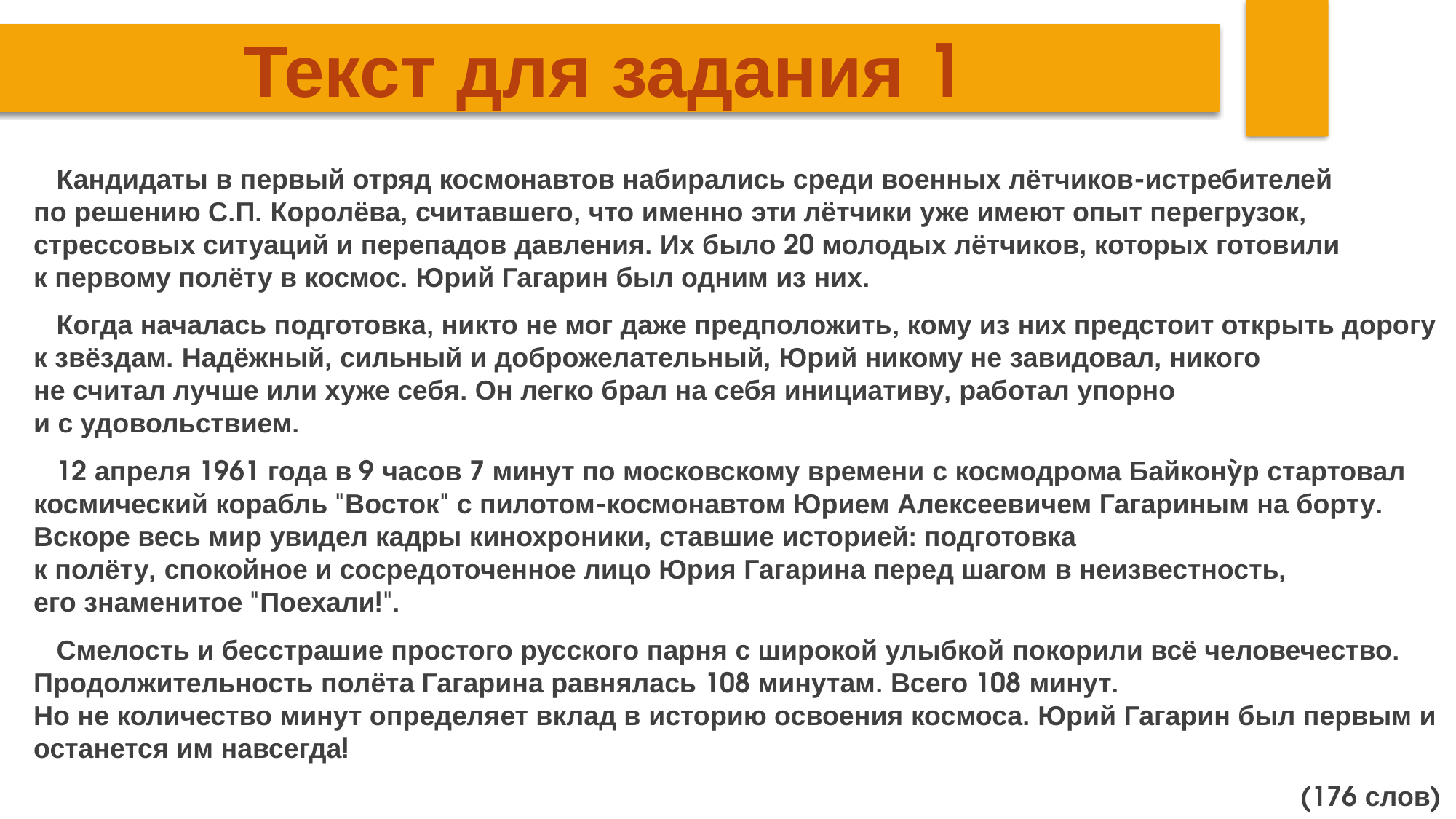

Текст для задания 1
   Кандидаты в первый отряд космонавтов набирались среди военных лётчиков-истребителей
по решению С.П. Королёва, считавшего, что именно эти лётчики уже имеют опыт перегрузок, стрессовых ситуаций и перепадов давления. Их было 20 молодых лётчиков, которых готовили
к первому полёту в космос. Юрий Гагарин был одним из них.
   Когда началась подготовка, никто не мог даже предположить, кому из них предстоит открыть дорогу к звёздам. Надёжный, сильный и доброжелательный, Юрий никому не завидовал, никого
не считал лучше или хуже себя. Он легко брал на себя инициативу, работал упорно 
и с удовольствием.
   12 апреля 1961 года в 9 часов 7 минут по московскому времени с космодрома Байконỳр стартовал космический корабль "Восток" с пилотом-космонавтом Юрием Алексеевичем Гагариным на борту. Вскоре весь мир увидел кадры кинохроники, ставшие историей: подготовка
к полёту, спокойное и сосредоточенное лицо Юрия Гагарина перед шагом в неизвестность,
его знаменитое "Поехали!".
   Смелость и бесстрашие простого русского парня с широкой улыбкой покорили всё человечество. Продолжительность полёта Гагарина равнялась 108 минутам. Всего 108 минут.
Но не количество минут определяет вклад в историю освоения космоса. Юрий Гагарин был первым и останется им навсегда!
(176 слов)